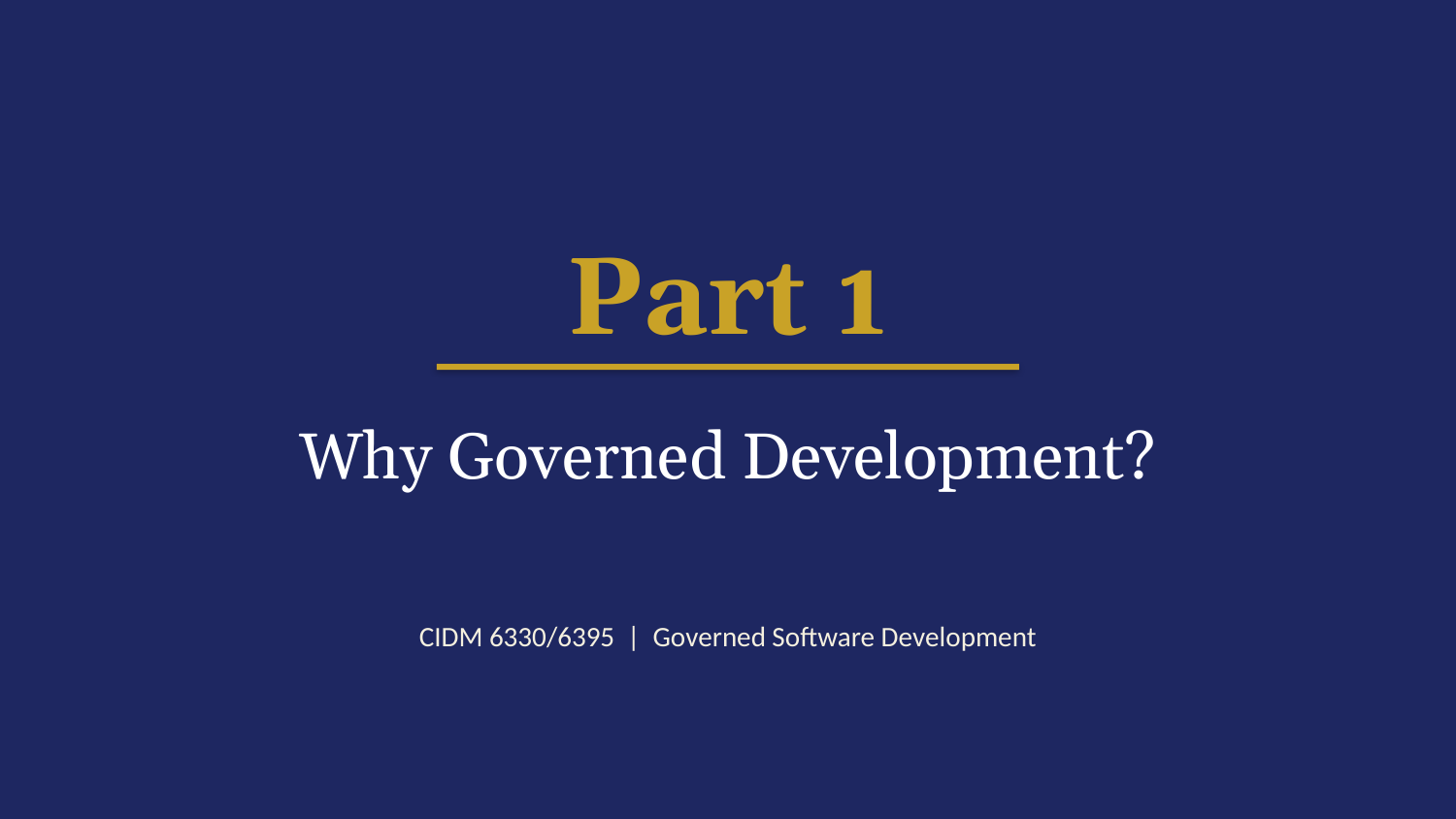

Part 1

Why Governed Development?
CIDM 6330/6395  |  Governed Software Development